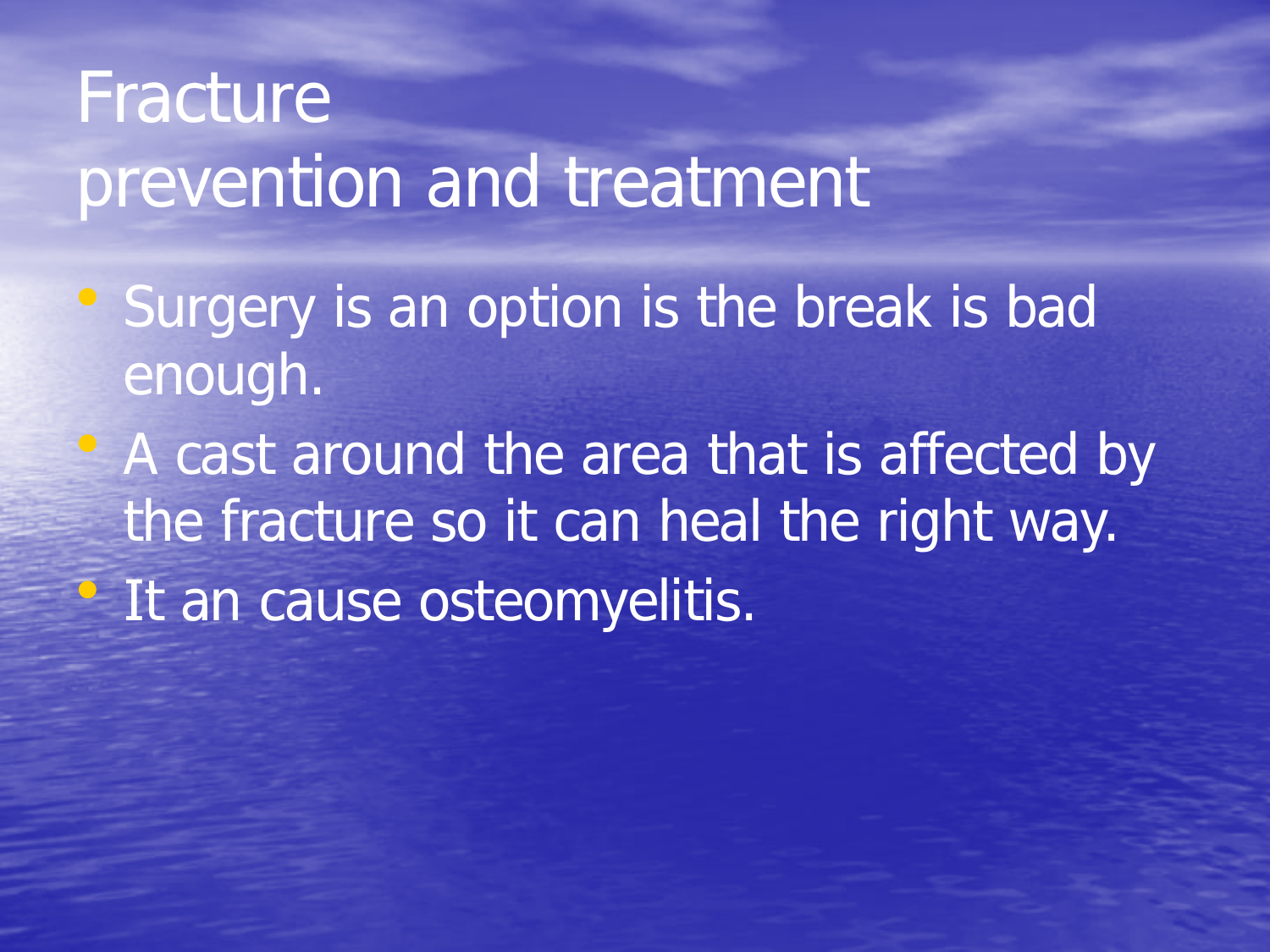

Fracture
prevention and treatment
Surgery is an option is the break is bad enough.
A cast around the area that is affected by the fracture so it can heal the right way.
It an cause osteomyelitis.